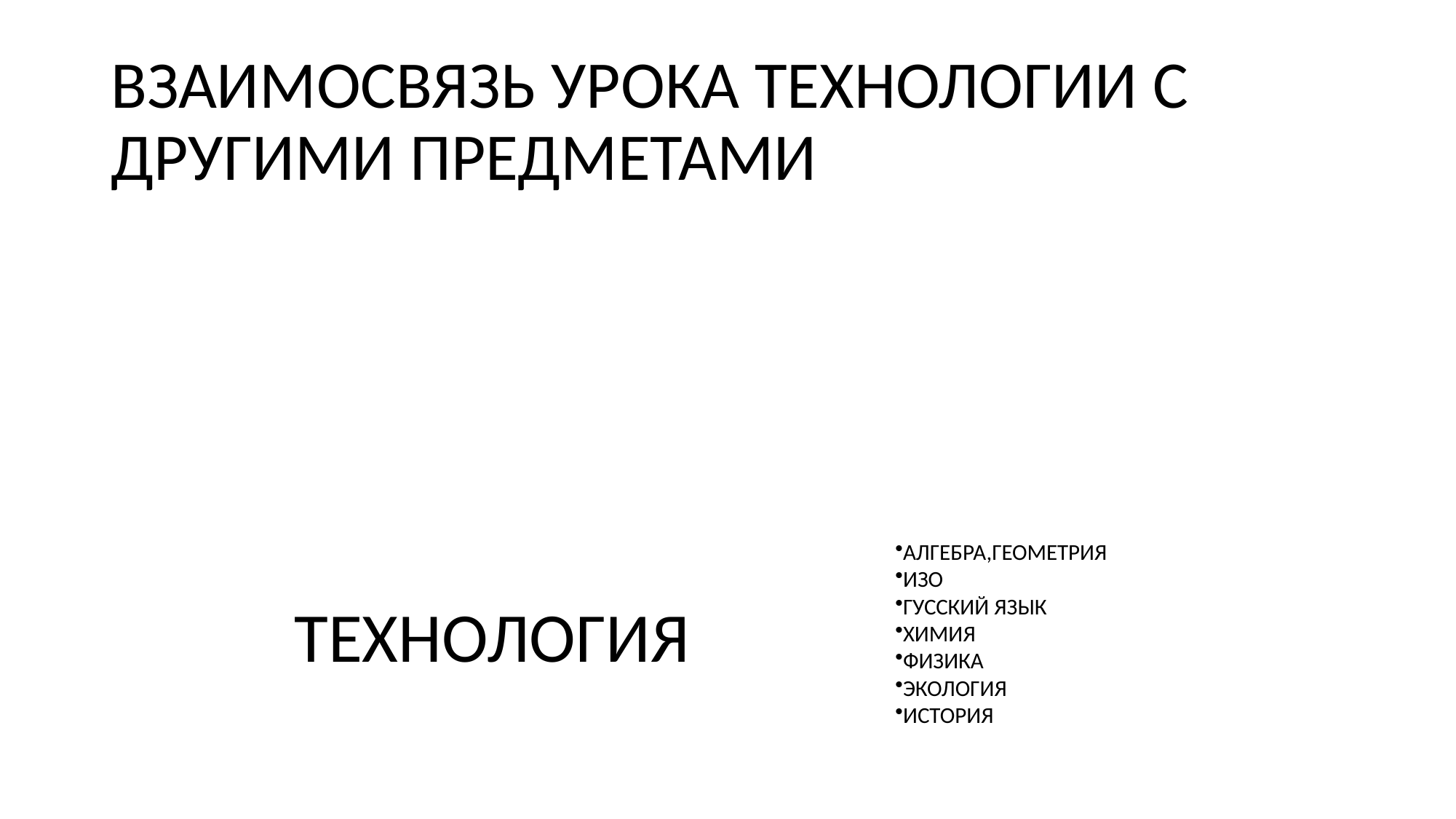

# ВЗАИМОСВЯЗЬ УРОКА ТЕХНОЛОГИИ С ДРУГИМИ ПРЕДМЕТАМИ
ТЕХНОЛОГИЯ
АЛГЕБРА,ГЕОМЕТРИЯ
ГУССКИЙ ЯЗЫК
ХИМИЯ
ФИЗИКА
ЭКОЛОГИЯ
ИСТОРИЯ
ИЗО